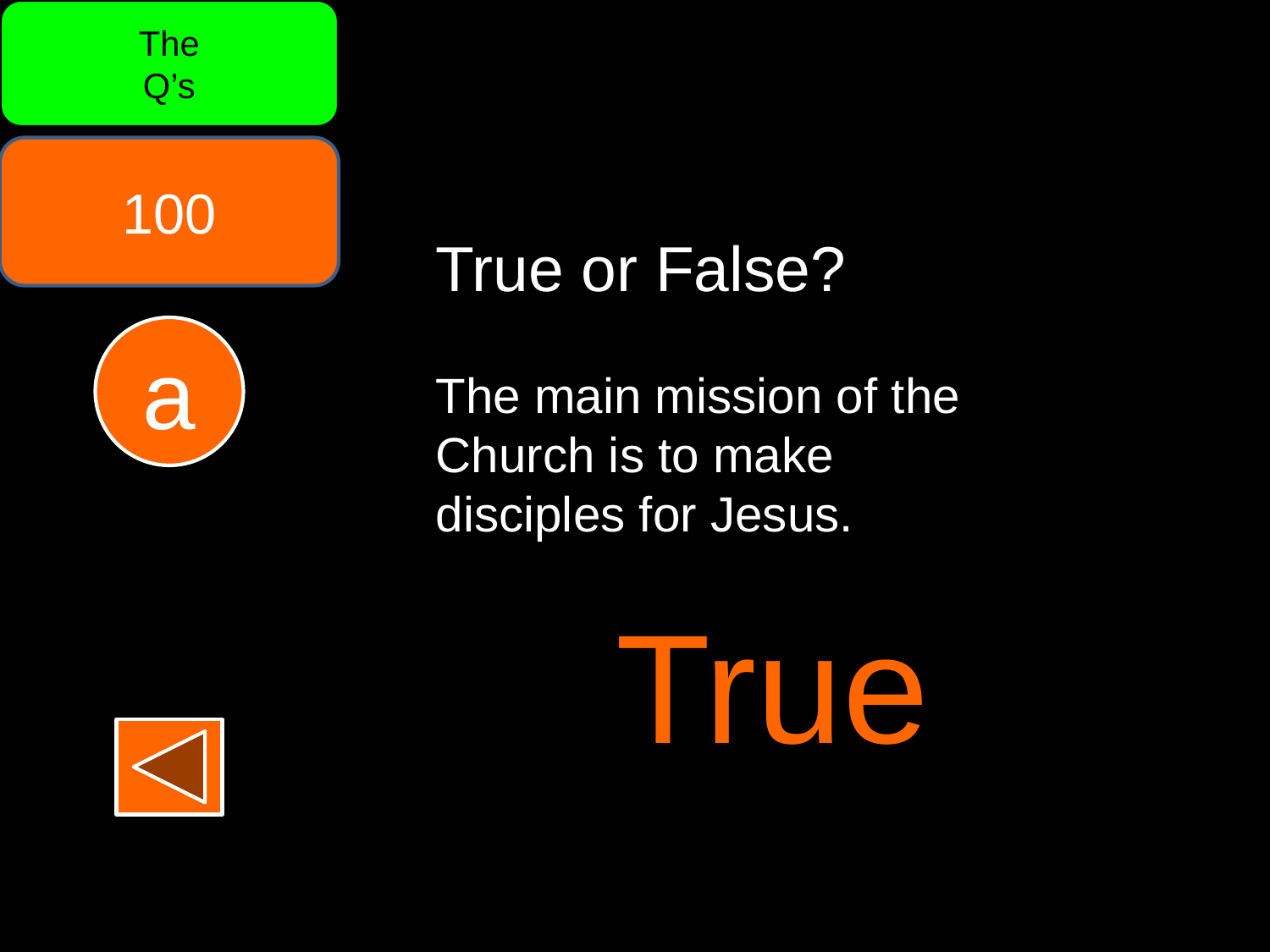

The
Q’s
100
True or False?

The main mission of the
Church is to make
disciples for Jesus.
a
True